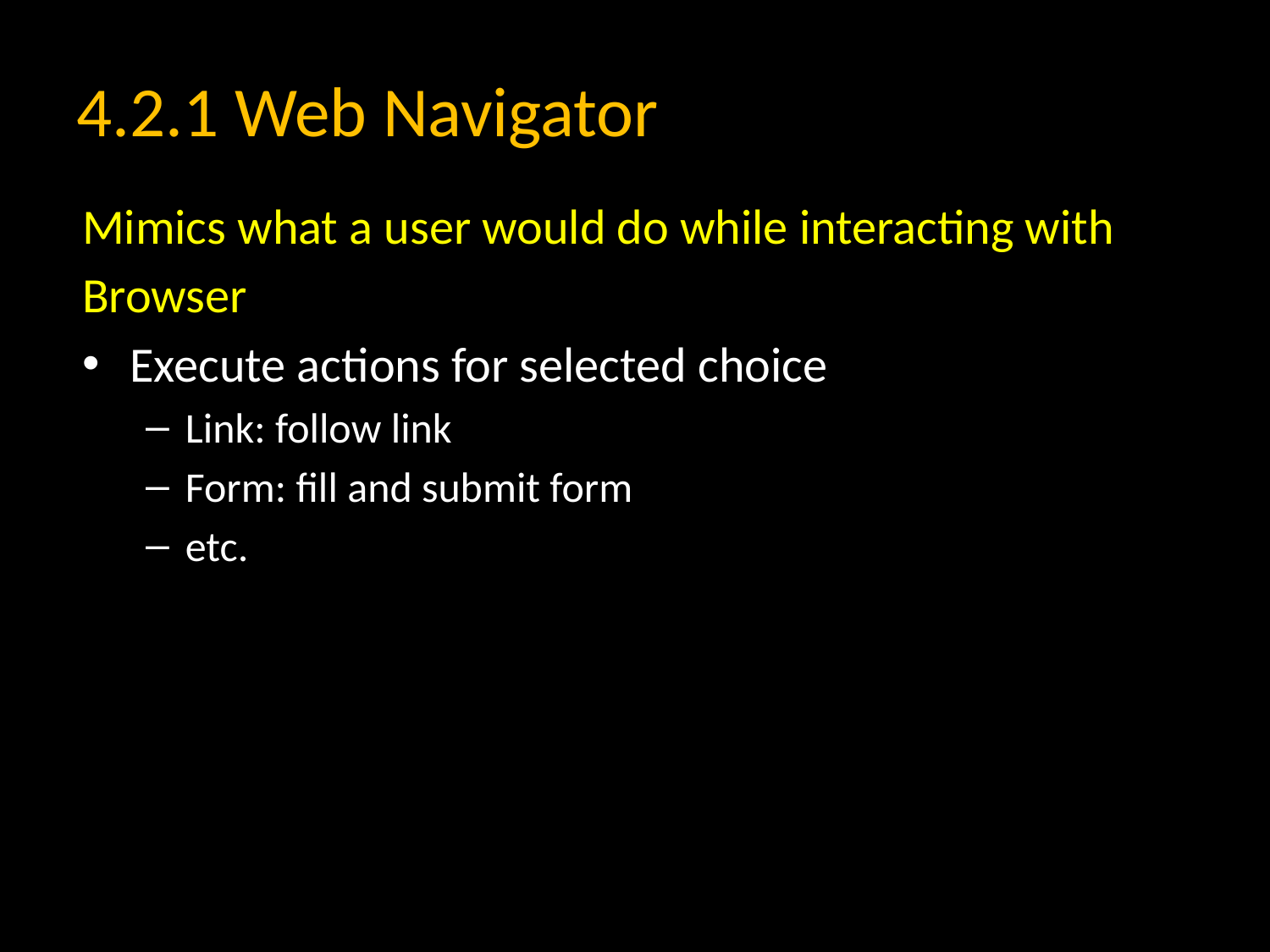

# 4.2.1 Web Navigator
Mimics what a user would do while interacting with
Browser
Execute actions for selected choice
Link: follow link
Form: fill and submit form
etc.